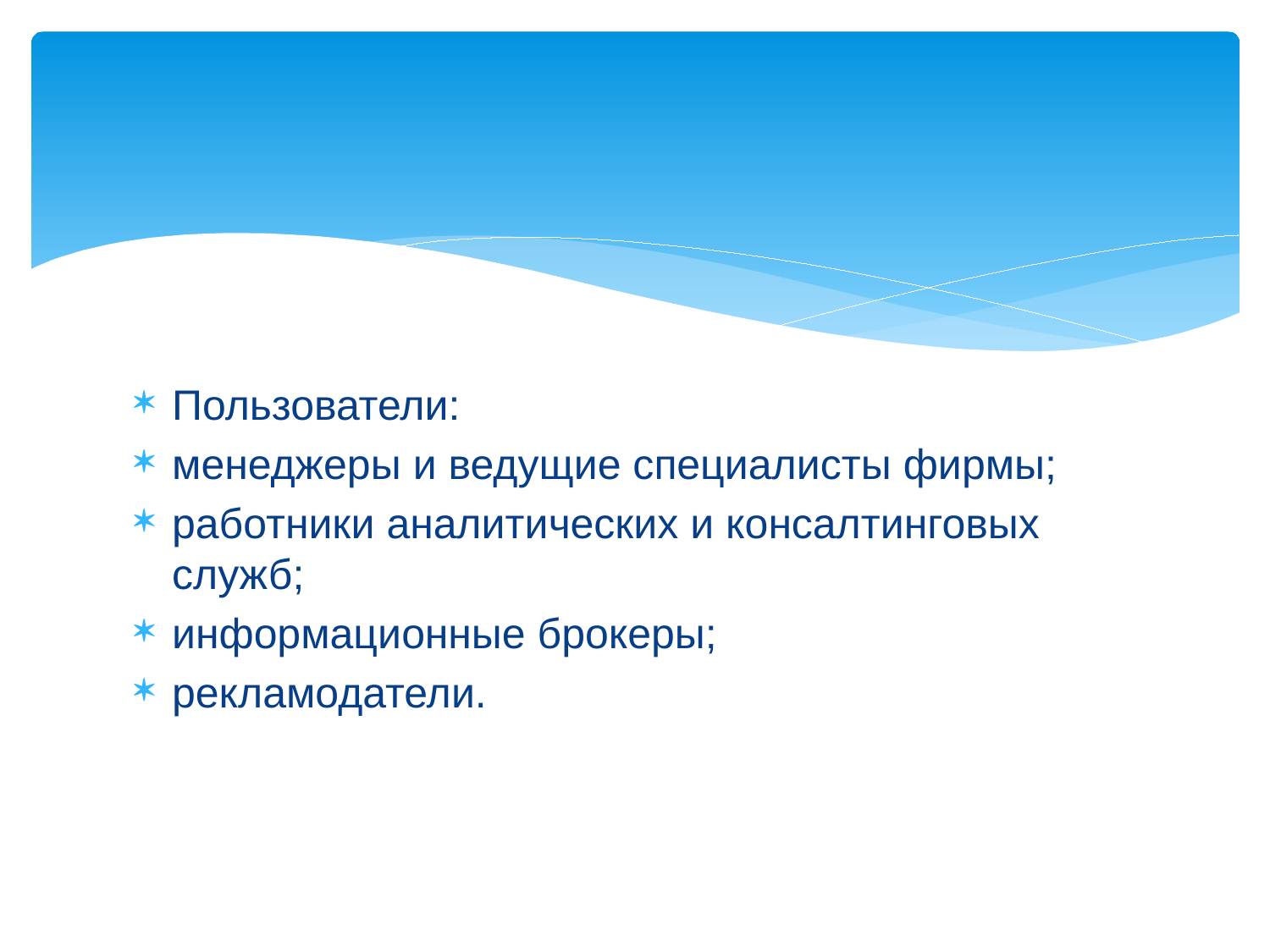

Пользователи:
менеджеры и ведущие специалисты фирмы;
работники аналитических и консалтинговых служб;
информационные брокеры;
рекламодатели.